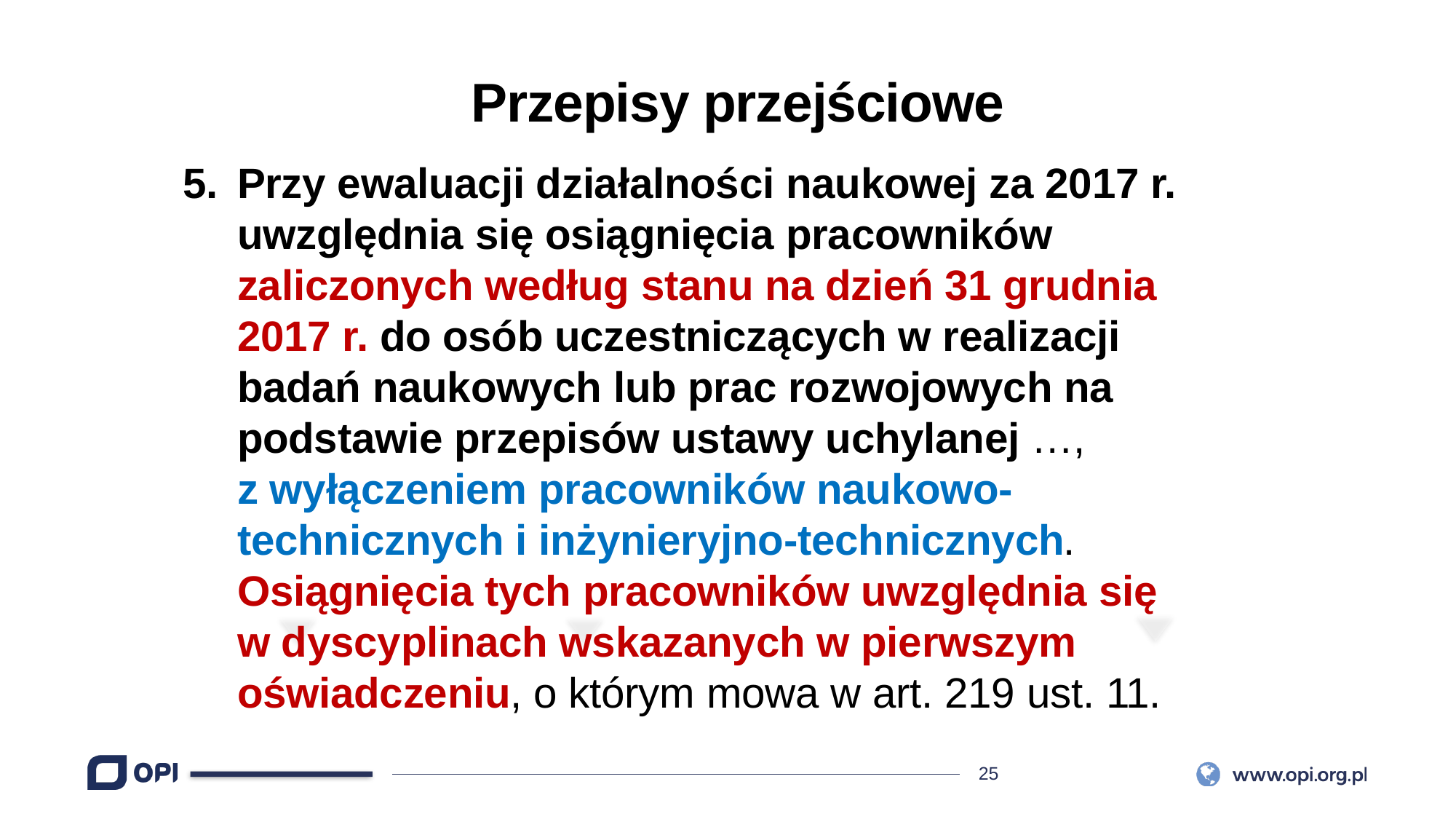

Przepisy przejściowe
Przy ewaluacji działalności naukowej za 2017 r. uwzględnia się osiągnięcia pracowników zaliczonych według stanu na dzień 31 grudnia 2017 r. do osób uczestniczących w realizacji badań naukowych lub prac rozwojowych na podstawie przepisów ustawy uchylanej …,
z wyłączeniem pracowników naukowo-technicznych i inżynieryjno-technicznych.
Osiągnięcia tych pracowników uwzględnia się
w dyscyplinach wskazanych w pierwszym oświadczeniu, o którym mowa w art. 219 ust. 11.
01
02
03

INFOGRAPHIC
INFOGRAPHIC